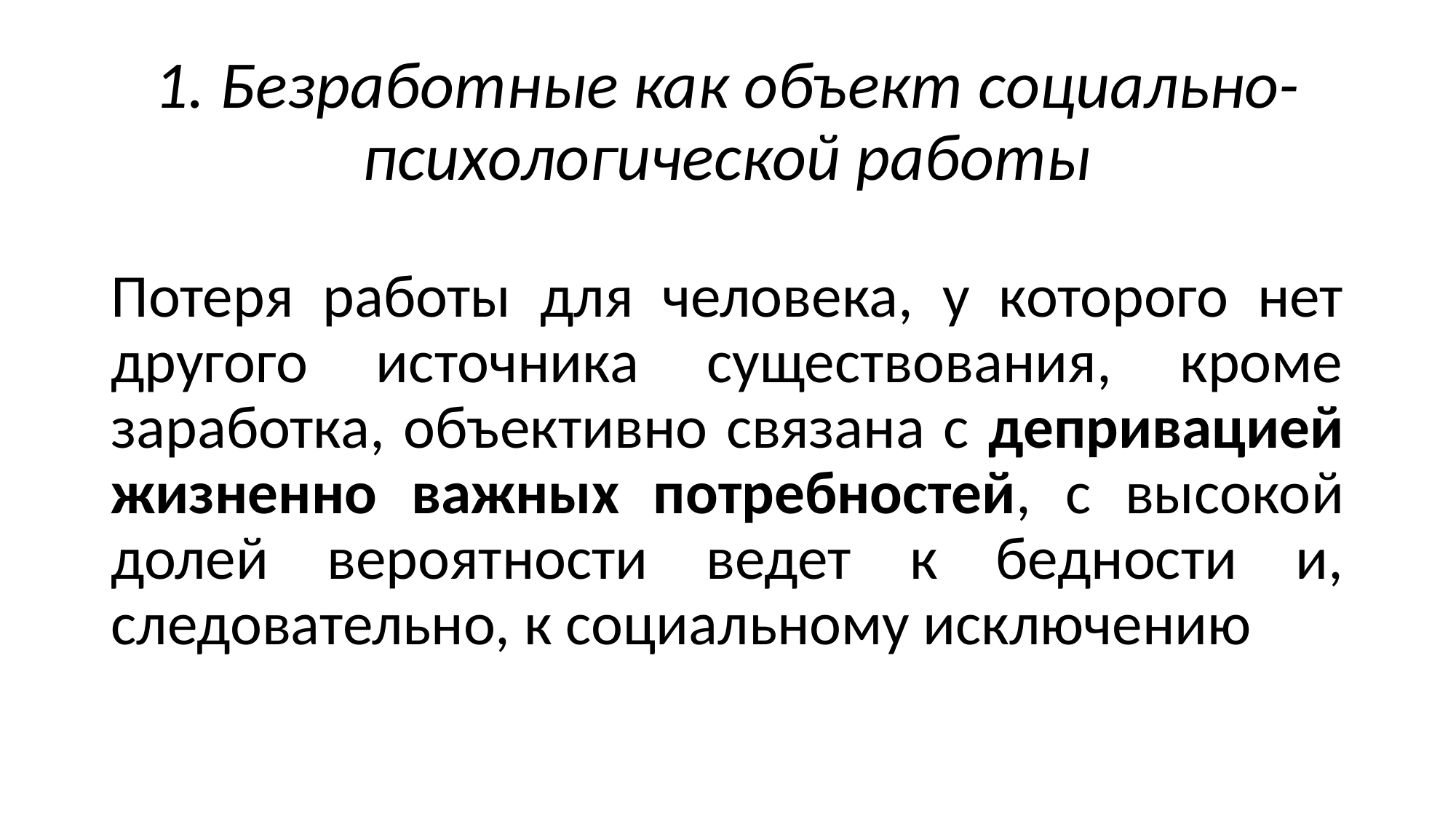

# 1. Безработные как объект социально-психологической работы
Потеря работы для человека, у которого нет другого источника существования, кроме заработка, объективно связана с депривацией жизненно важных потребностей, с высокой долей вероятности ведет к бедности и, следовательно, к социальному исключению